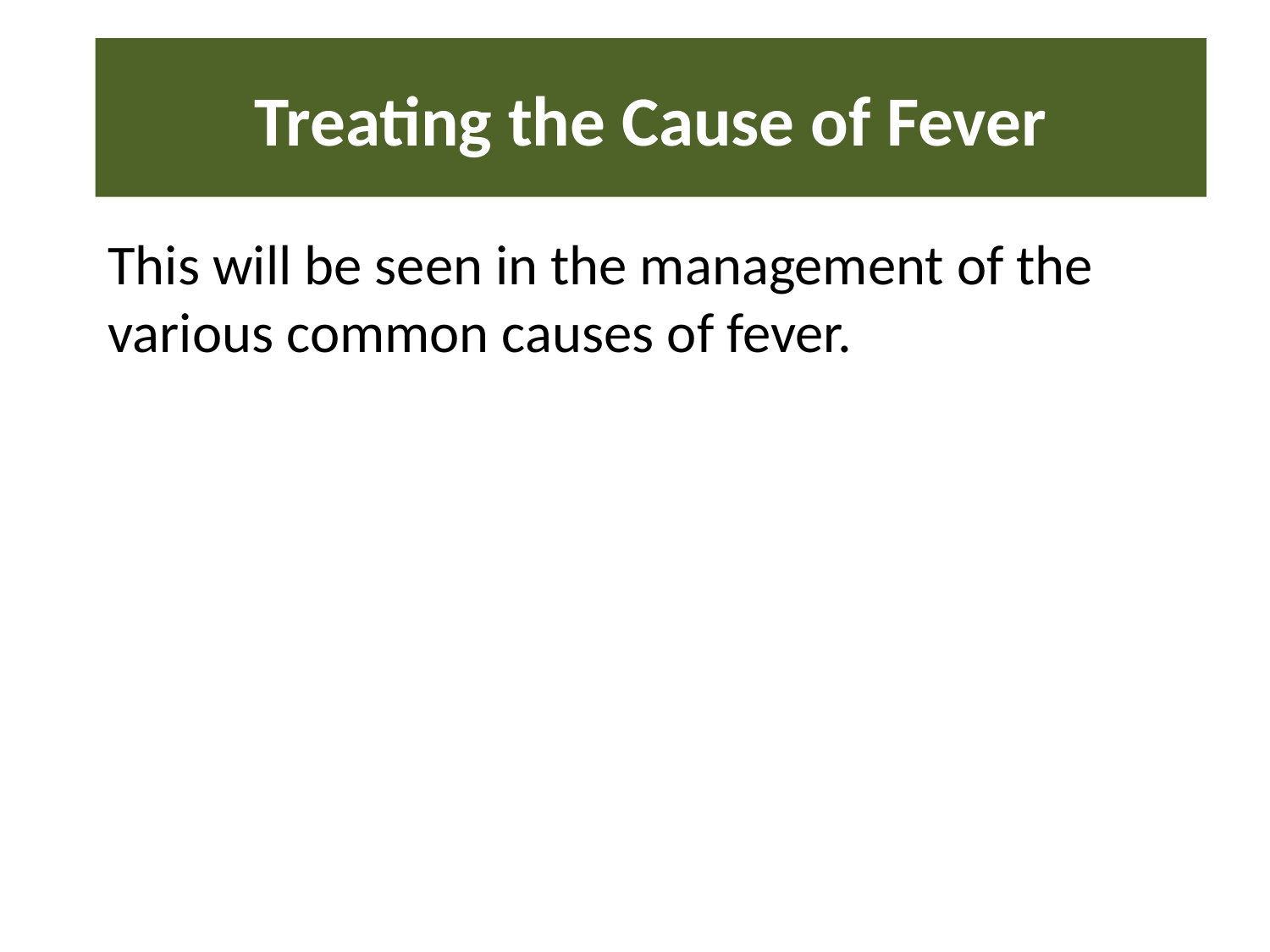

# Treating the Cause of Fever
This will be seen in the management of the various common causes of fever.